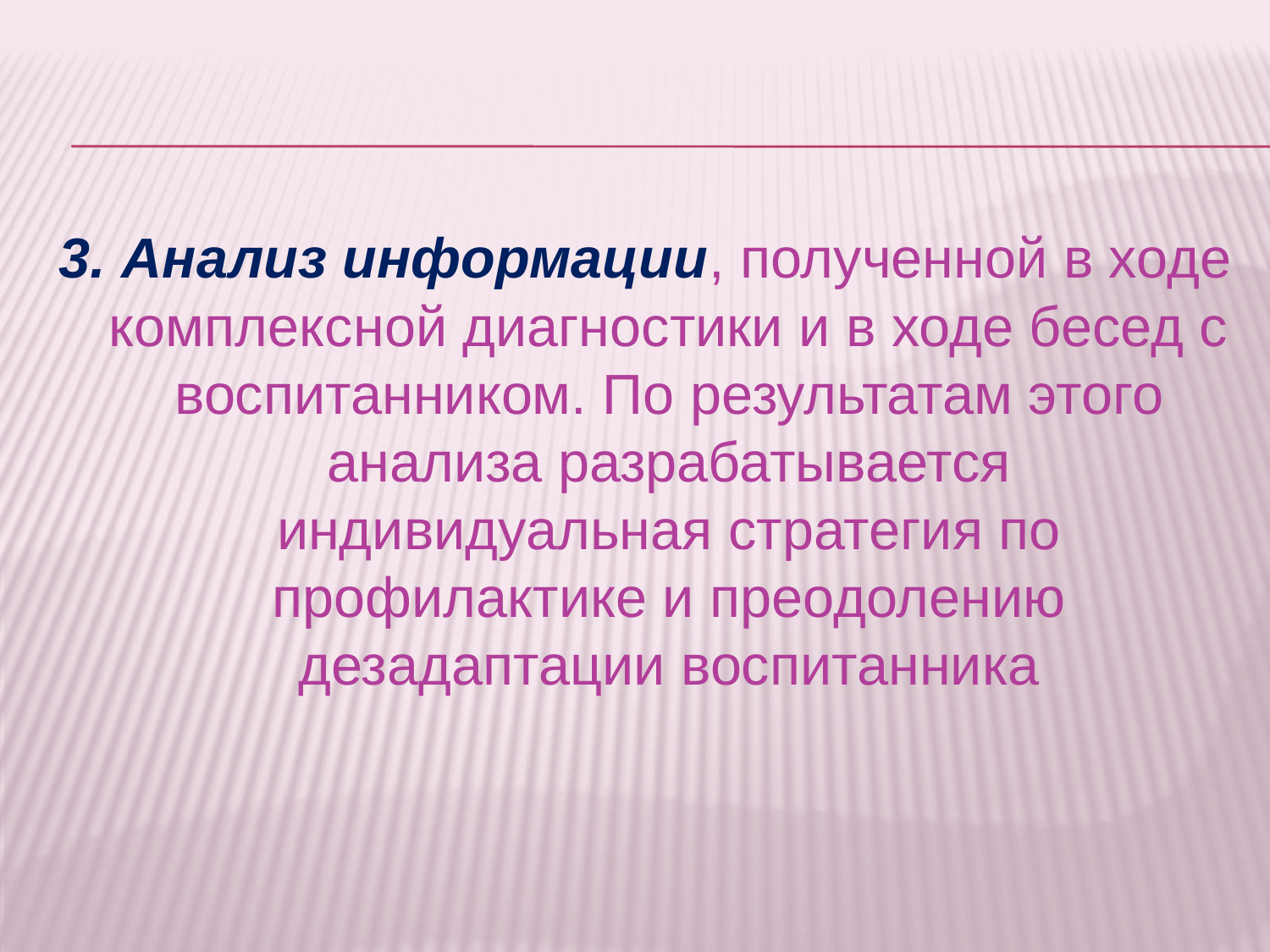

3. Анализ информации, полученной в ходе комплексной диагностики и в ходе бесед с воспитанником. По результатам этого анализа разрабатывается индивидуальная стратегия по профилактике и преодолению дезадаптации воспитанника